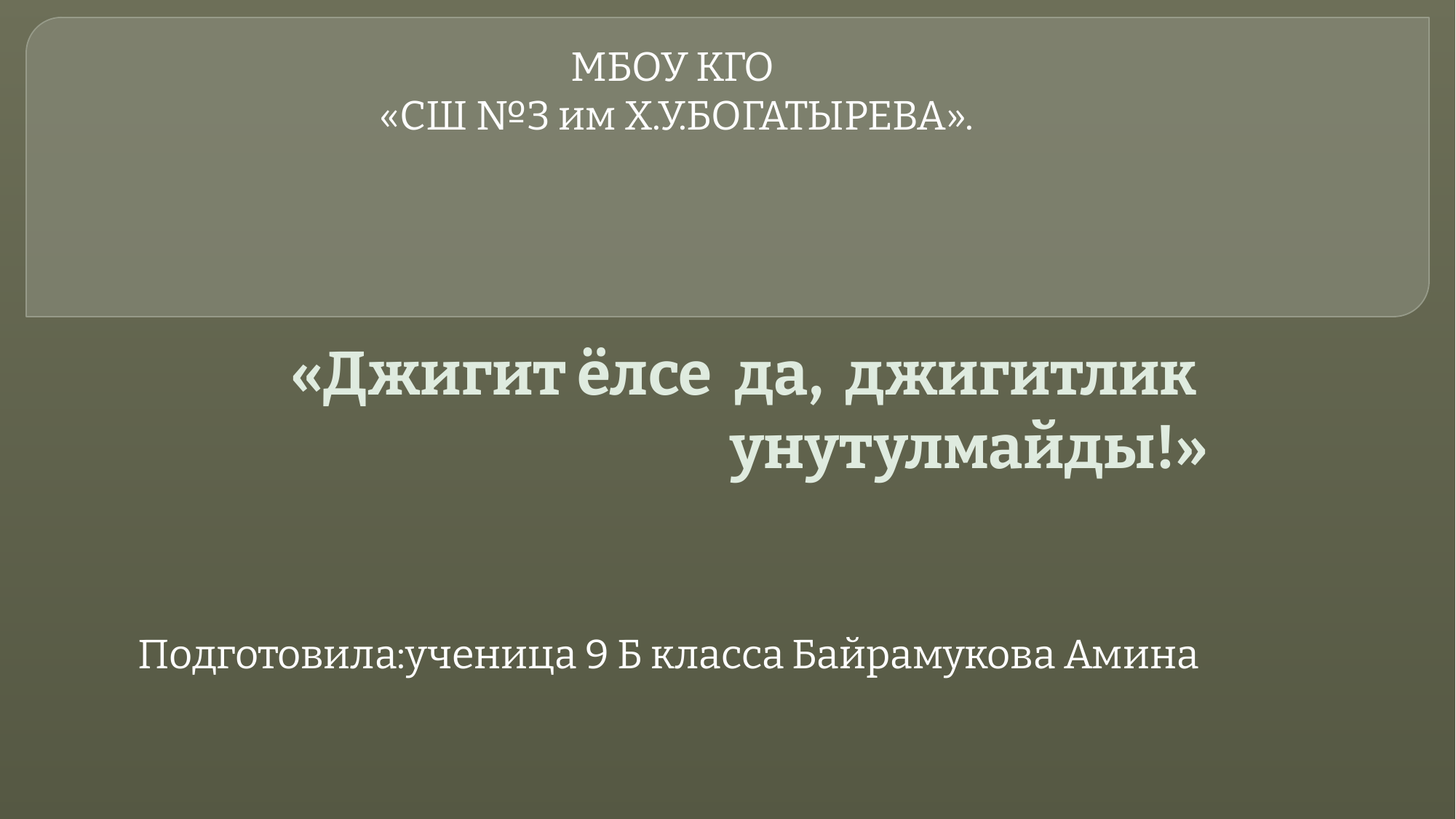

#
МБОУ КГО
 «СШ №3 им Х.У.БОГАТЫРЕВА».

«Джигит ёлсе  да,  джигитлик  унутулмайды!»

Подготовила:ученица 9 Б класса Байрамукова Амина